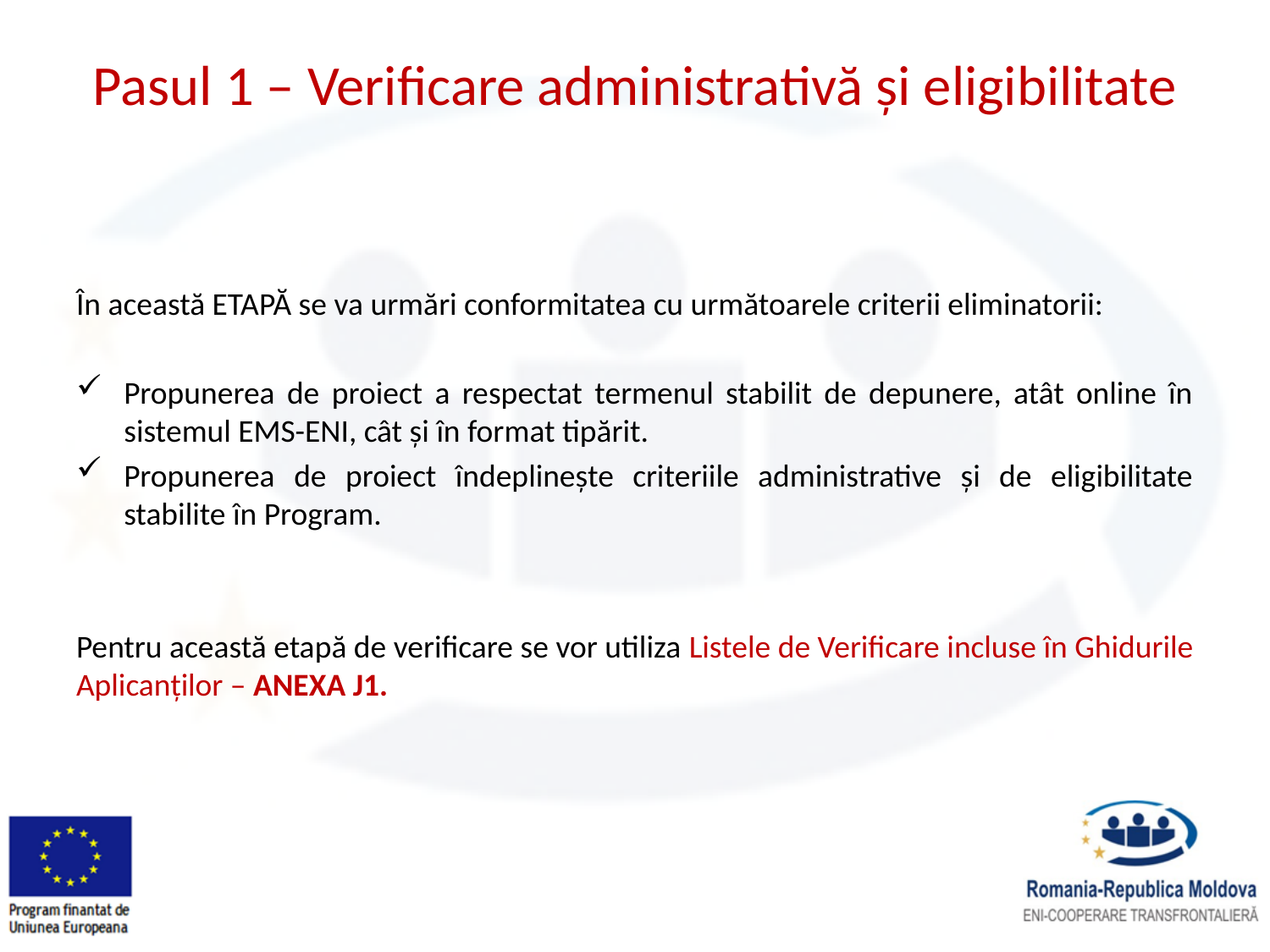

# Pasul 1 – Verificare administrativă şi eligibilitate

În această ETAPĂ se va urmări conformitatea cu următoarele criterii eliminatorii:

Propunerea de proiect a respectat termenul stabilit de depunere, atât online în sistemul EMS-ENI, cât şi în format tipărit.
Propunerea de proiect îndeplineşte criteriile administrative şi de eligibilitate stabilite în Program.

Pentru această etapă de verificare se vor utiliza Listele de Verificare incluse în Ghidurile Aplicanţilor – ANEXA J1.